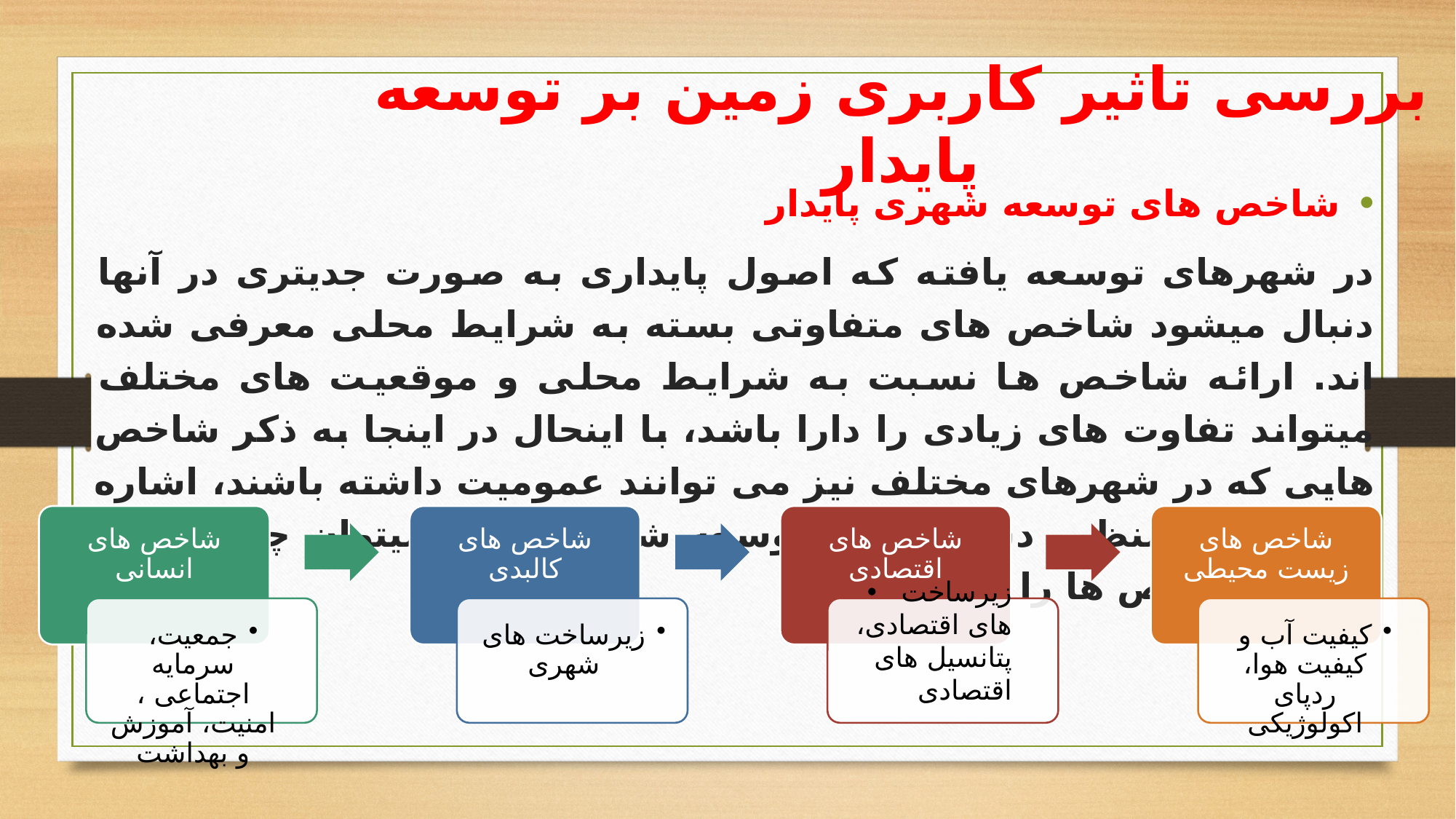

# بررسی تاثیر کاربری زمین بر توسعه پایدار
شاخص های توسعه شهری پایدار
در شهرهای توسعه یافته که اصول پایداری به صورت جدیتری در آنها دنبال میشود شاخص های متفاوتی بسته به شرایط محلی معرفی شده اند. ارائه شاخص ها نسبت به شرایط محلی و موقعیت های مختلف میتواند تفاوت های زیادی را دارا باشد، با اینحال در اینجا به ذکر شاخص هایی که در شهرهای مختلف نیز می توانند عمومیت داشته باشند، اشاره میگردد. به منظور دستیابی به توسعه شهری پایدار میتوان چهار دسته کلی از شاخص ها را نام برد:
شاخص های انسانی
جمعیت، سرمایه اجتماعی ، امنیت، آموزش و بهداشت

شاخص های کالبدی
زیرساخت های شهری

شاخص های اقتصادی

شاخص های زیست محیطی
کیفیت آب و کیفیت هوا، ردپای اکولوژیکی
زیرساخت های اقتصادی، پتانسیل های اقتصادی